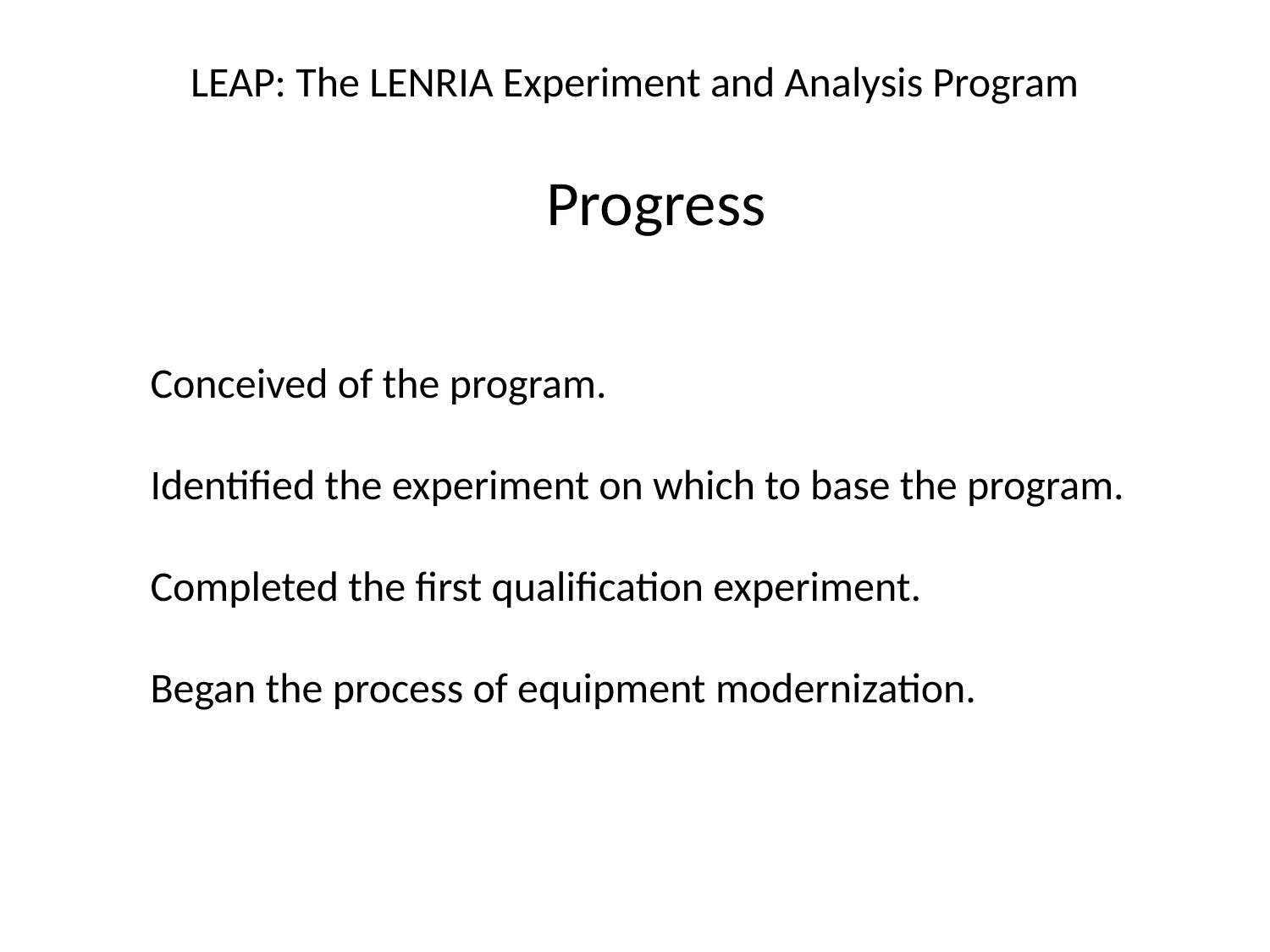

LEAP: The LENRIA Experiment and Analysis Program
Progress
Conceived of the program.

Identified the experiment on which to base the program.

Completed the first qualification experiment.

Began the process of equipment modernization.